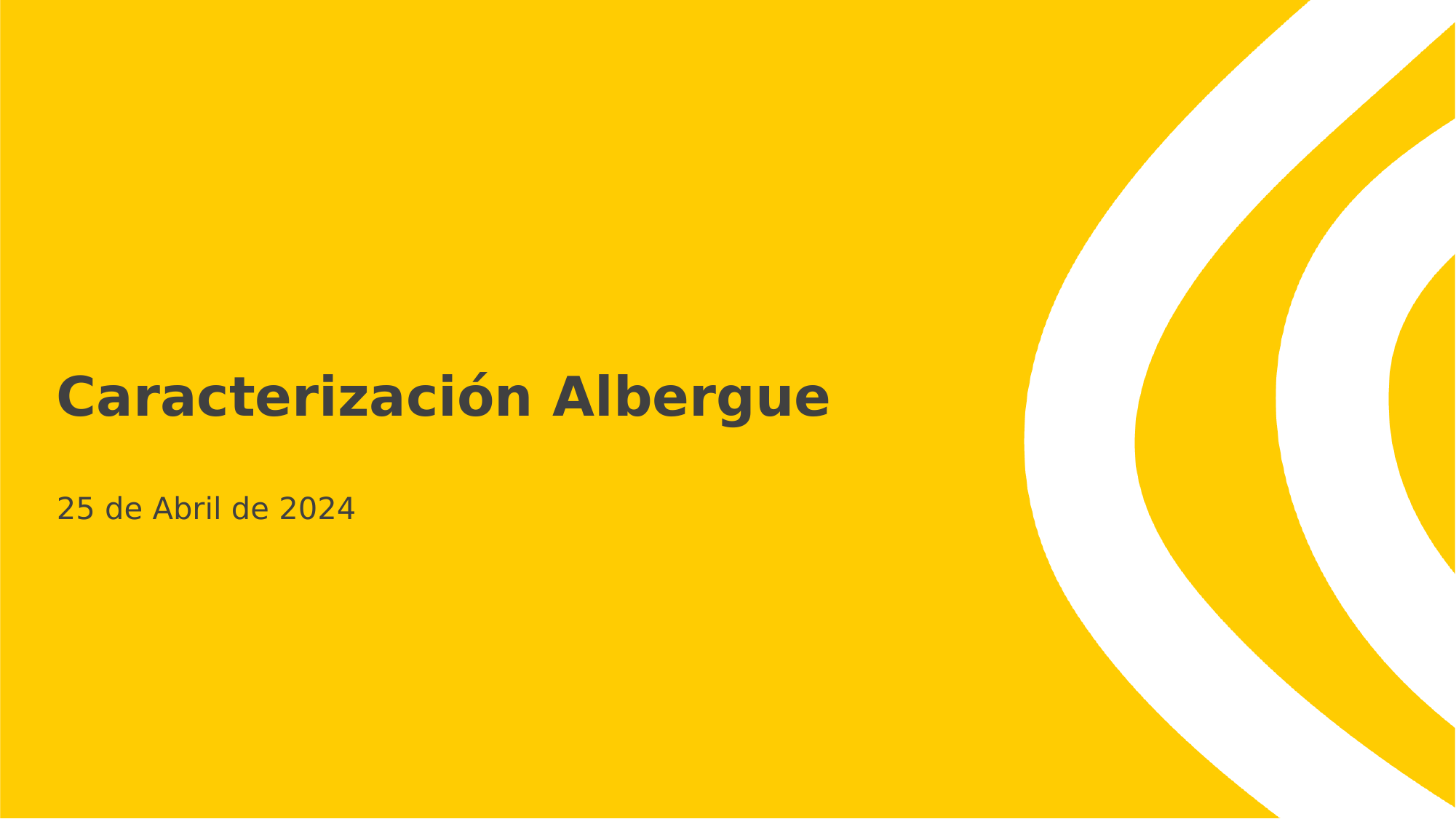

Caracterización Albergue
25 de Abril de 2024